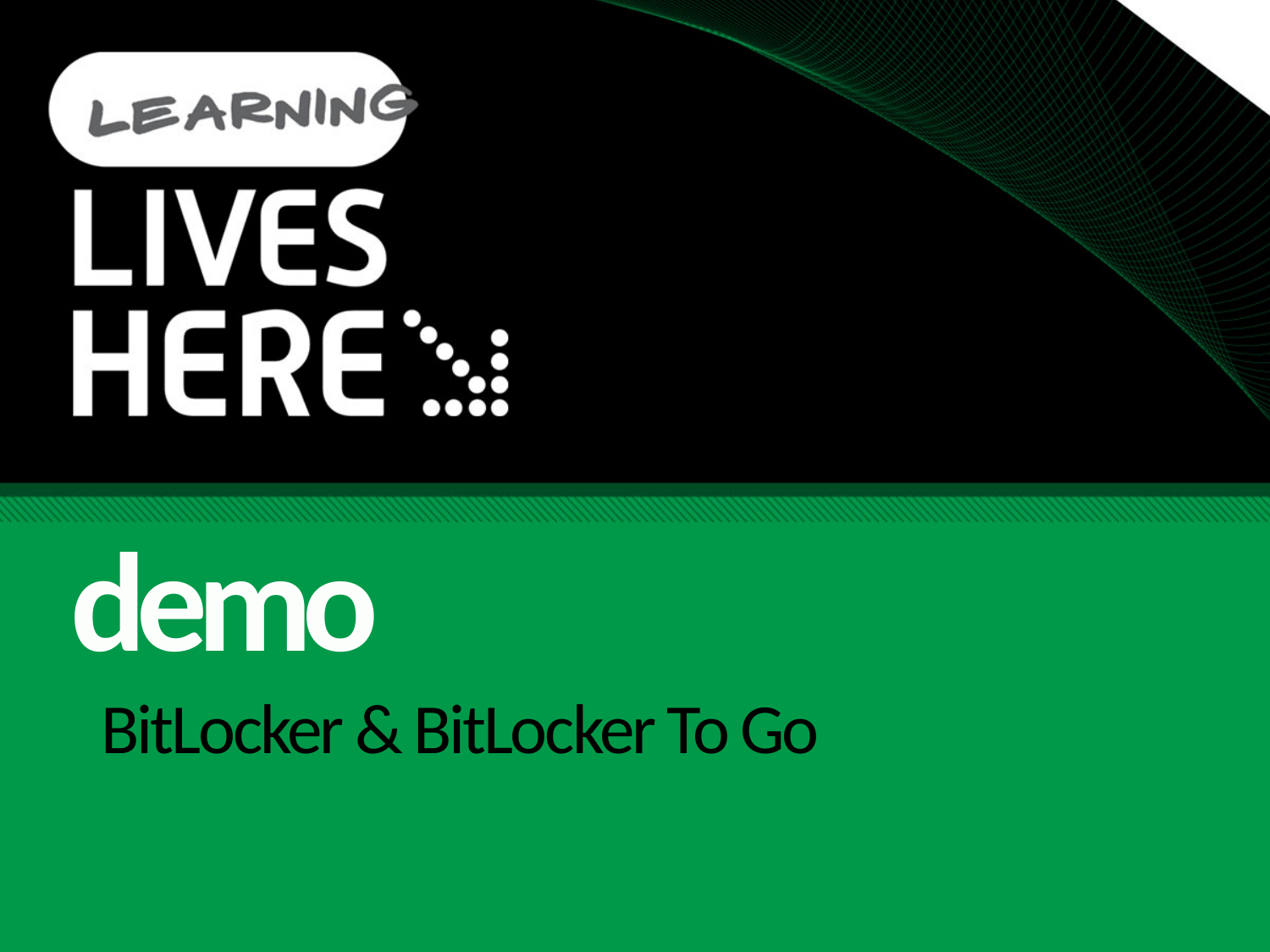

demo
# BitLocker & BitLocker To Go